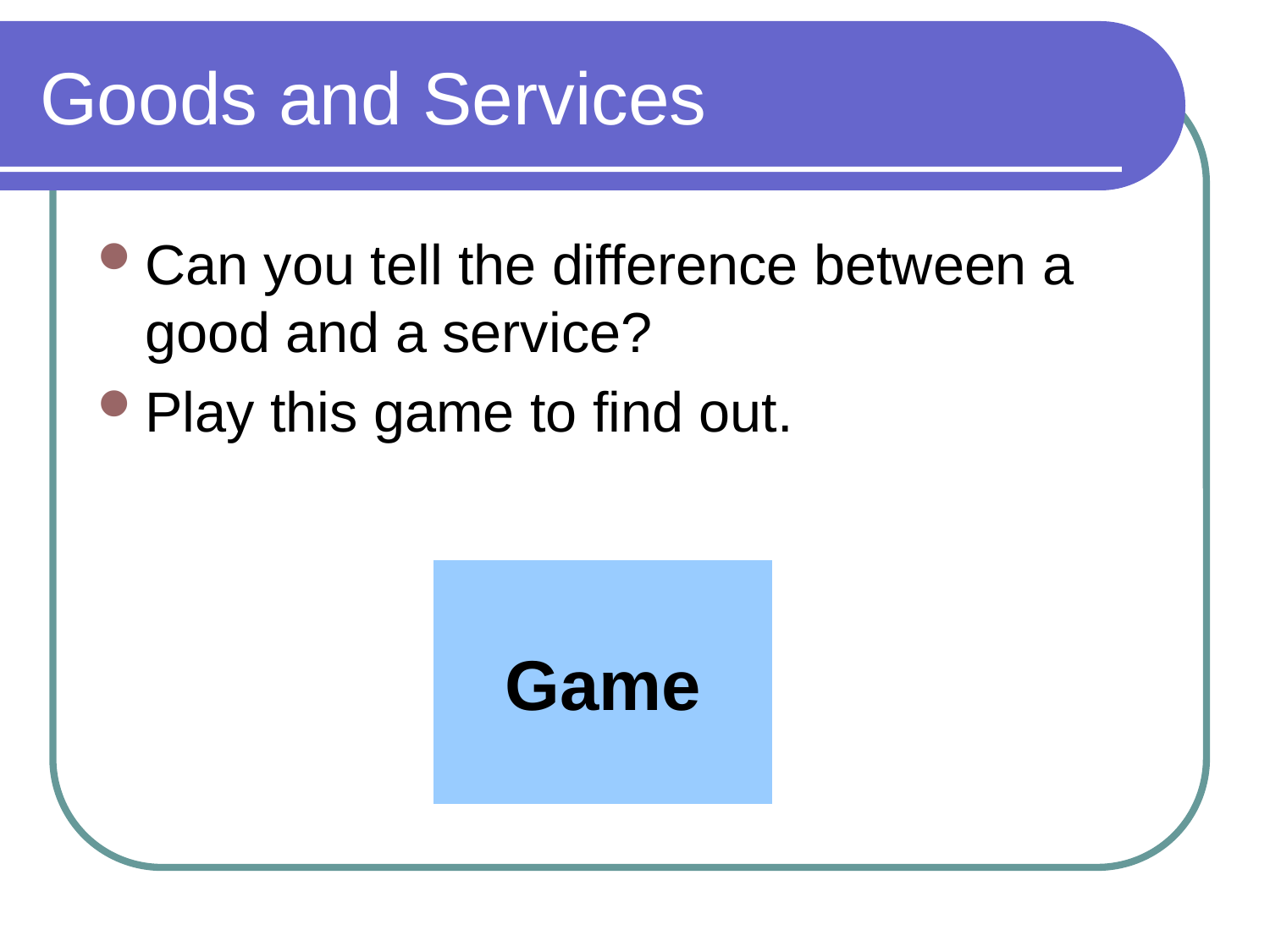

# Goods and Services
Can you tell the difference between a good and a service?
Play this game to find out.
Game